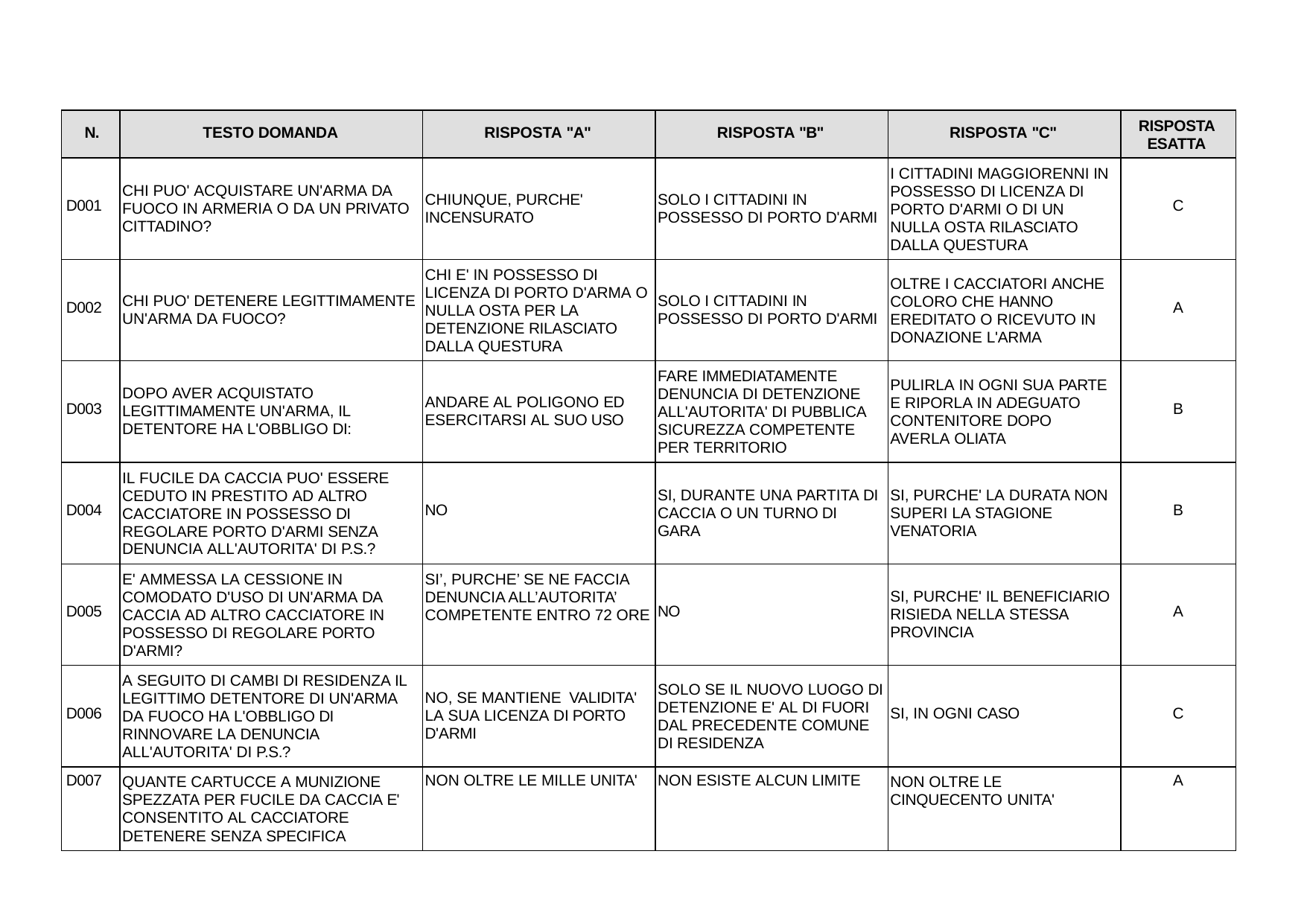

| N. | TESTO DOMANDA | RISPOSTA "A" | RISPOSTA "B" | RISPOSTA "C" | RISPOSTA ESATTA |
| --- | --- | --- | --- | --- | --- |
| D001 | CHI PUO' ACQUISTARE UN'ARMA DA FUOCO IN ARMERIA O DA UN PRIVATO CITTADINO? | CHIUNQUE, PURCHE' INCENSURATO | SOLO I CITTADINI IN POSSESSO DI PORTO D'ARMI | I CITTADINI MAGGIORENNI IN POSSESSO DI LICENZA DI PORTO D'ARMI O DI UN NULLA OSTA RILASCIATO DALLA QUESTURA | C |
| D002 | CHI PUO' DETENERE LEGITTIMAMENTE UN'ARMA DA FUOCO? | CHI E' IN POSSESSO DI LICENZA DI PORTO D'ARMA O NULLA OSTA PER LA DETENZIONE RILASCIATO DALLA QUESTURA | SOLO I CITTADINI IN POSSESSO DI PORTO D'ARMI | OLTRE I CACCIATORI ANCHE COLORO CHE HANNO EREDITATO O RICEVUTO IN DONAZIONE L'ARMA | A |
| D003 | DOPO AVER ACQUISTATO LEGITTIMAMENTE UN'ARMA, IL DETENTORE HA L'OBBLIGO DI: | ANDARE AL POLIGONO ED ESERCITARSI AL SUO USO | FARE IMMEDIATAMENTE DENUNCIA DI DETENZIONE ALL'AUTORITA' DI PUBBLICA SICUREZZA COMPETENTE PER TERRITORIO | PULIRLA IN OGNI SUA PARTE E RIPORLA IN ADEGUATO CONTENITORE DOPO AVERLA OLIATA | B |
| D004 | IL FUCILE DA CACCIA PUO' ESSERE CEDUTO IN PRESTITO AD ALTRO CACCIATORE IN POSSESSO DI REGOLARE PORTO D'ARMI SENZA DENUNCIA ALL'AUTORITA' DI P.S.? | NO | SI, DURANTE UNA PARTITA DI CACCIA O UN TURNO DI GARA | SI, PURCHE' LA DURATA NON SUPERI LA STAGIONE VENATORIA | B |
| D005 | E' AMMESSA LA CESSIONE IN COMODATO D'USO DI UN'ARMA DA CACCIA AD ALTRO CACCIATORE IN POSSESSO DI REGOLARE PORTO D'ARMI? | SI’, PURCHE’ SE NE FACCIA DENUNCIA ALL’AUTORITA’ COMPETENTE ENTRO 72 ORE | NO | SI, PURCHE' IL BENEFICIARIO RISIEDA NELLA STESSA PROVINCIA | A |
| D006 | A SEGUITO DI CAMBI DI RESIDENZA IL LEGITTIMO DETENTORE DI UN'ARMA DA FUOCO HA L'OBBLIGO DI RINNOVARE LA DENUNCIA ALL'AUTORITA' DI P.S.? | NO, SE MANTIENE VALIDITA' LA SUA LICENZA DI PORTO D'ARMI | SOLO SE IL NUOVO LUOGO DI DETENZIONE E' AL DI FUORI DAL PRECEDENTE COMUNE DI RESIDENZA | SI, IN OGNI CASO | C |
| D007 | QUANTE CARTUCCE A MUNIZIONE SPEZZATA PER FUCILE DA CACCIA E' CONSENTITO AL CACCIATORE DETENERE SENZA SPECIFICA | NON OLTRE LE MILLE UNITA' | NON ESISTE ALCUN LIMITE | NON OLTRE LE CINQUECENTO UNITA' | A |